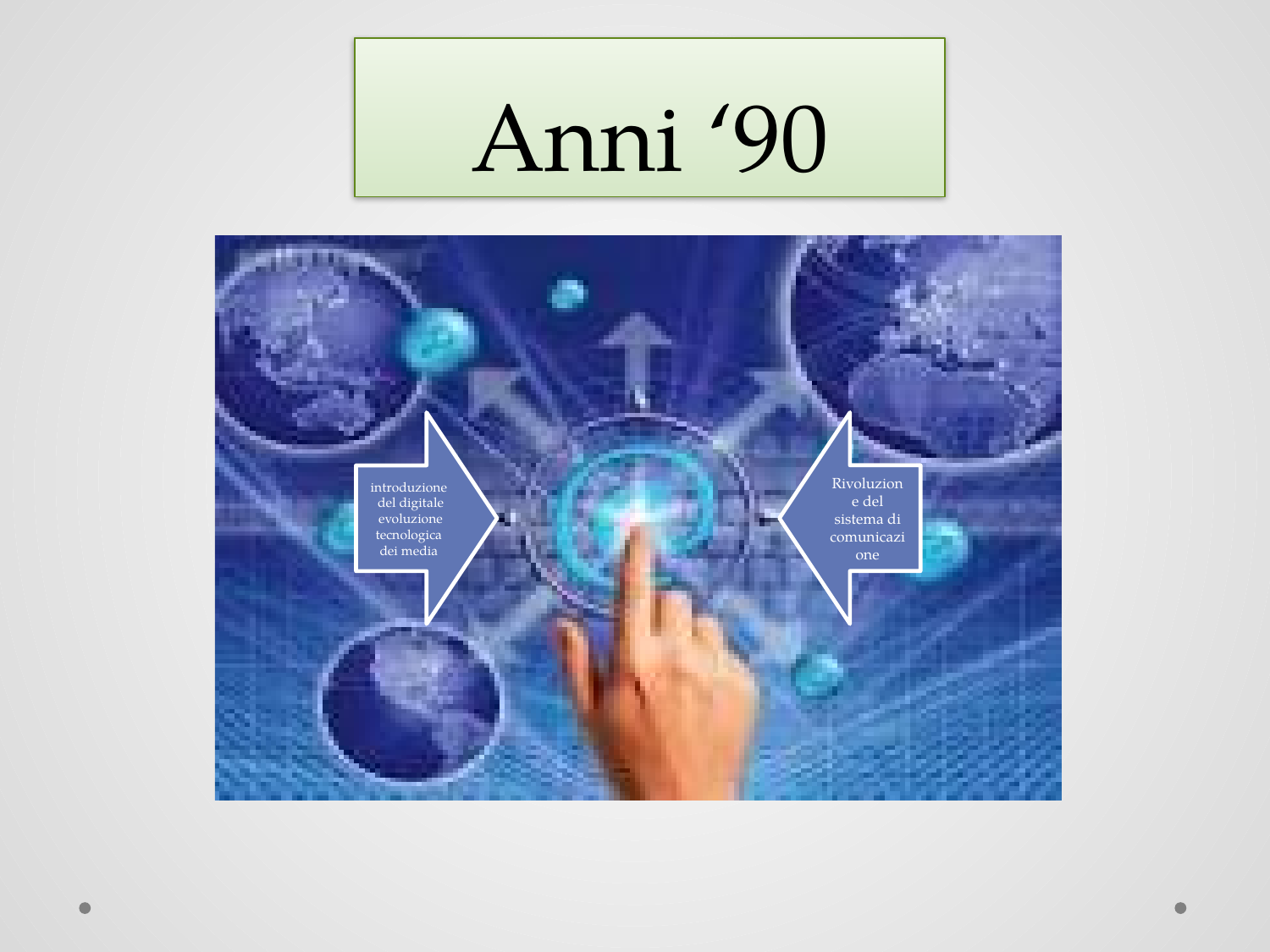

# Anni ‘90

introduzione  del digitale
 evoluzione tecnologica dei media
Rivoluzione del sistema di comunicazione